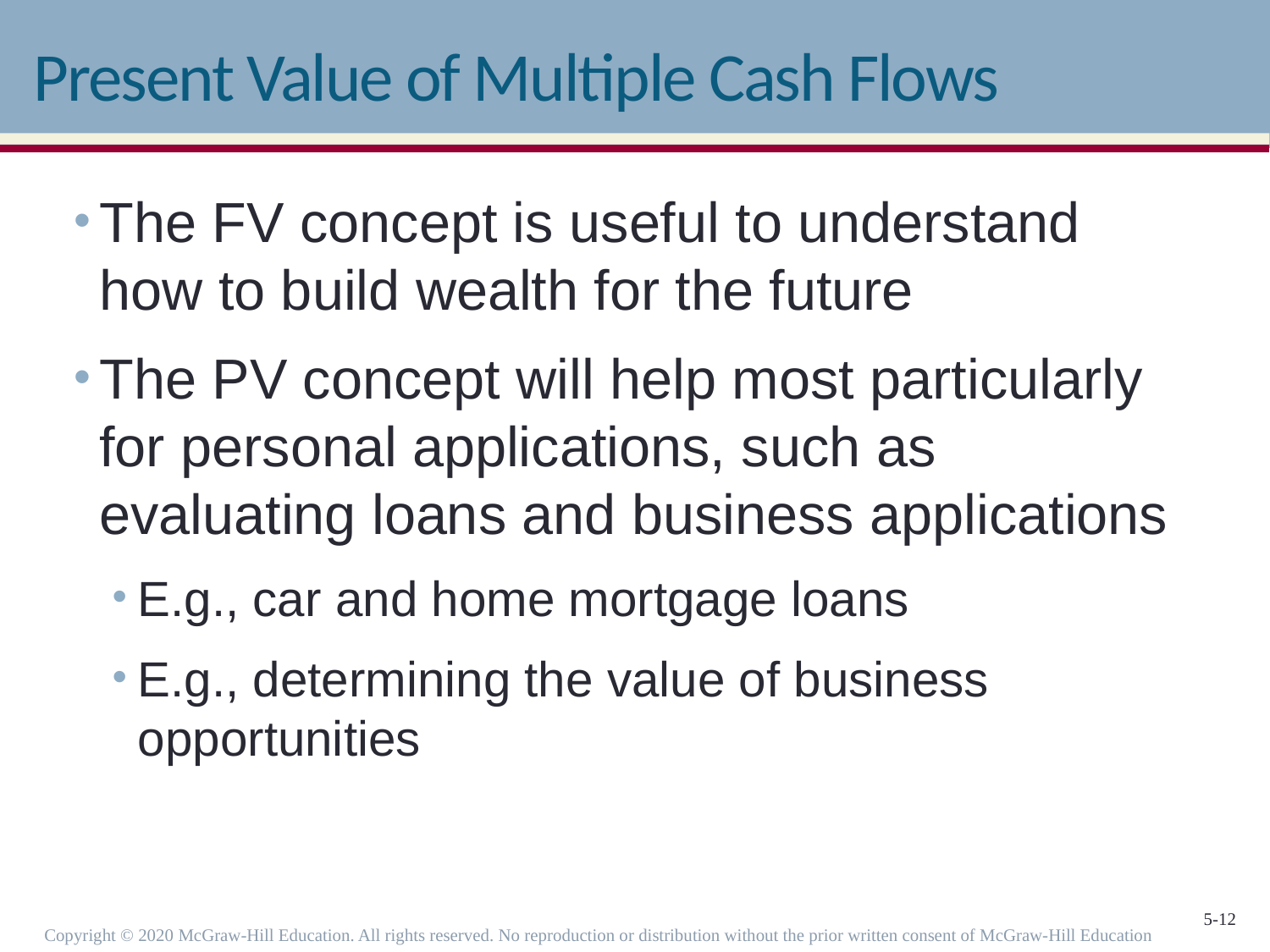

# Present Value of Multiple Cash Flows
The FV concept is useful to understand how to build wealth for the future
The PV concept will help most particularly for personal applications, such as evaluating loans and business applications
E.g., car and home mortgage loans
E.g., determining the value of business opportunities
Copyright © 2020 McGraw-Hill Education. All rights reserved. No reproduction or distribution without the prior written consent of McGraw-Hill Education